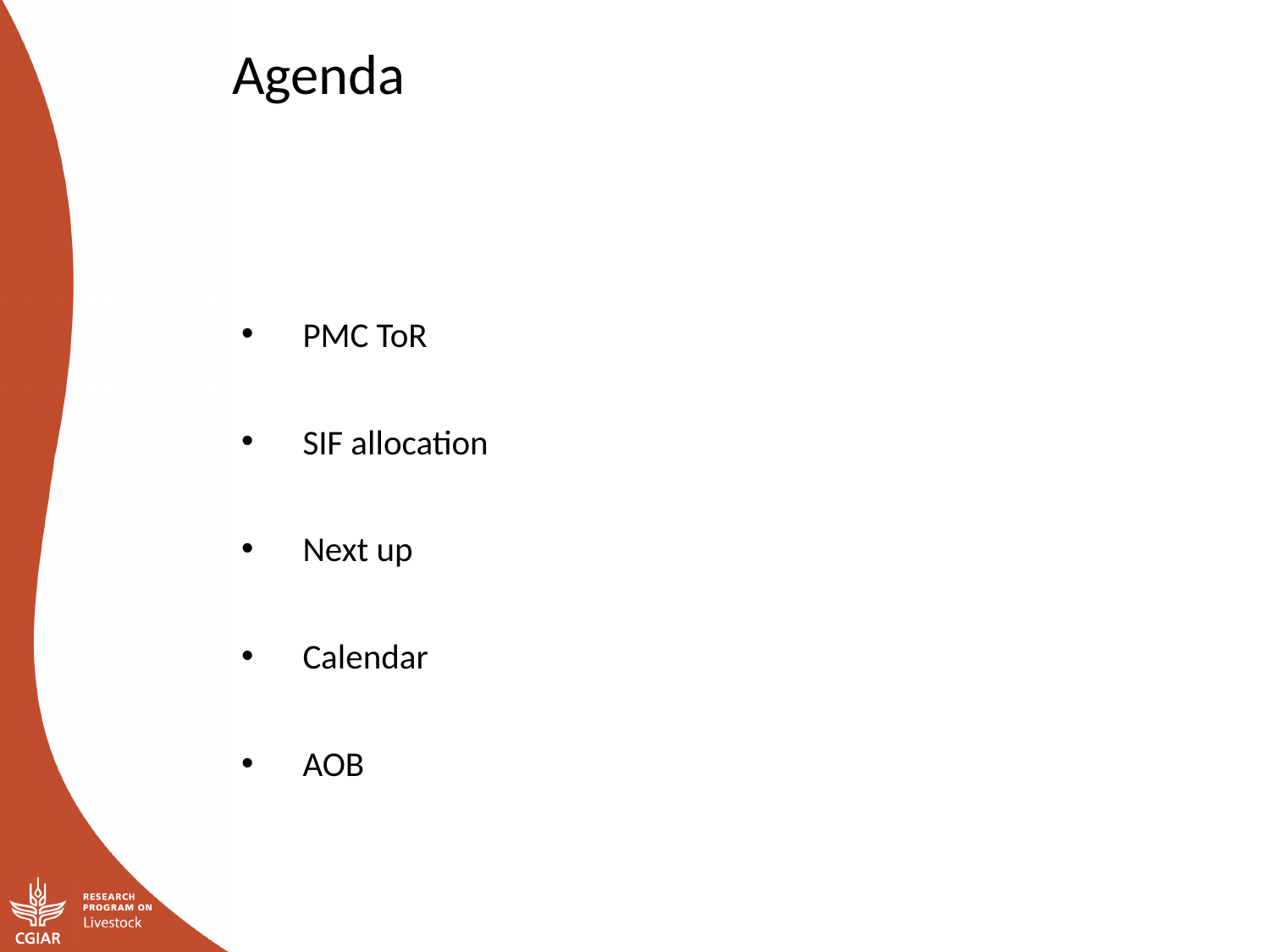

Agenda

PMC ToR
SIF allocation
Next up
Calendar
AOB